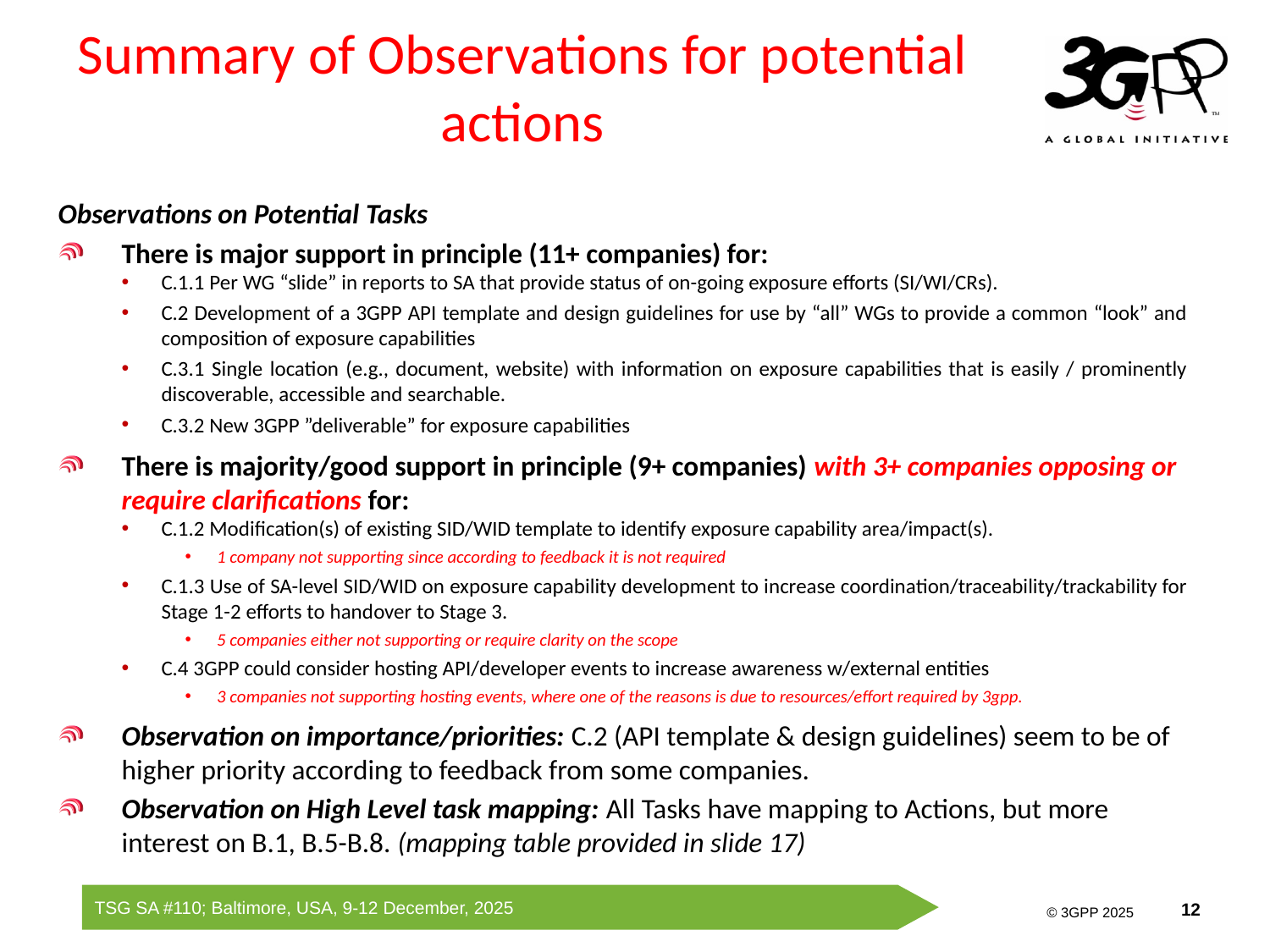

# Summary of Observations for potential actions
Observations on Potential Tasks
There is major support in principle (11+ companies) for:
C.1.1 Per WG “slide” in reports to SA that provide status of on-going exposure efforts (SI/WI/CRs).
C.2 Development of a 3GPP API template and design guidelines for use by “all” WGs to provide a common “look” and composition of exposure capabilities
C.3.1 Single location (e.g., document, website) with information on exposure capabilities that is easily / prominently discoverable, accessible and searchable.
C.3.2 New 3GPP ”deliverable” for exposure capabilities
There is majority/good support in principle (9+ companies) with 3+ companies opposing or require clarifications for:
C.1.2 Modification(s) of existing SID/WID template to identify exposure capability area/impact(s).
1 company not supporting since according to feedback it is not required
C.1.3 Use of SA-level SID/WID on exposure capability development to increase coordination/traceability/trackability for Stage 1-2 efforts to handover to Stage 3.
5 companies either not supporting or require clarity on the scope
C.4 3GPP could consider hosting API/developer events to increase awareness w/external entities
3 companies not supporting hosting events, where one of the reasons is due to resources/effort required by 3gpp.
Observation on importance/priorities: C.2 (API template & design guidelines) seem to be of higher priority according to feedback from some companies.
Observation on High Level task mapping: All Tasks have mapping to Actions, but more interest on B.1, B.5-B.8. (mapping table provided in slide 17)